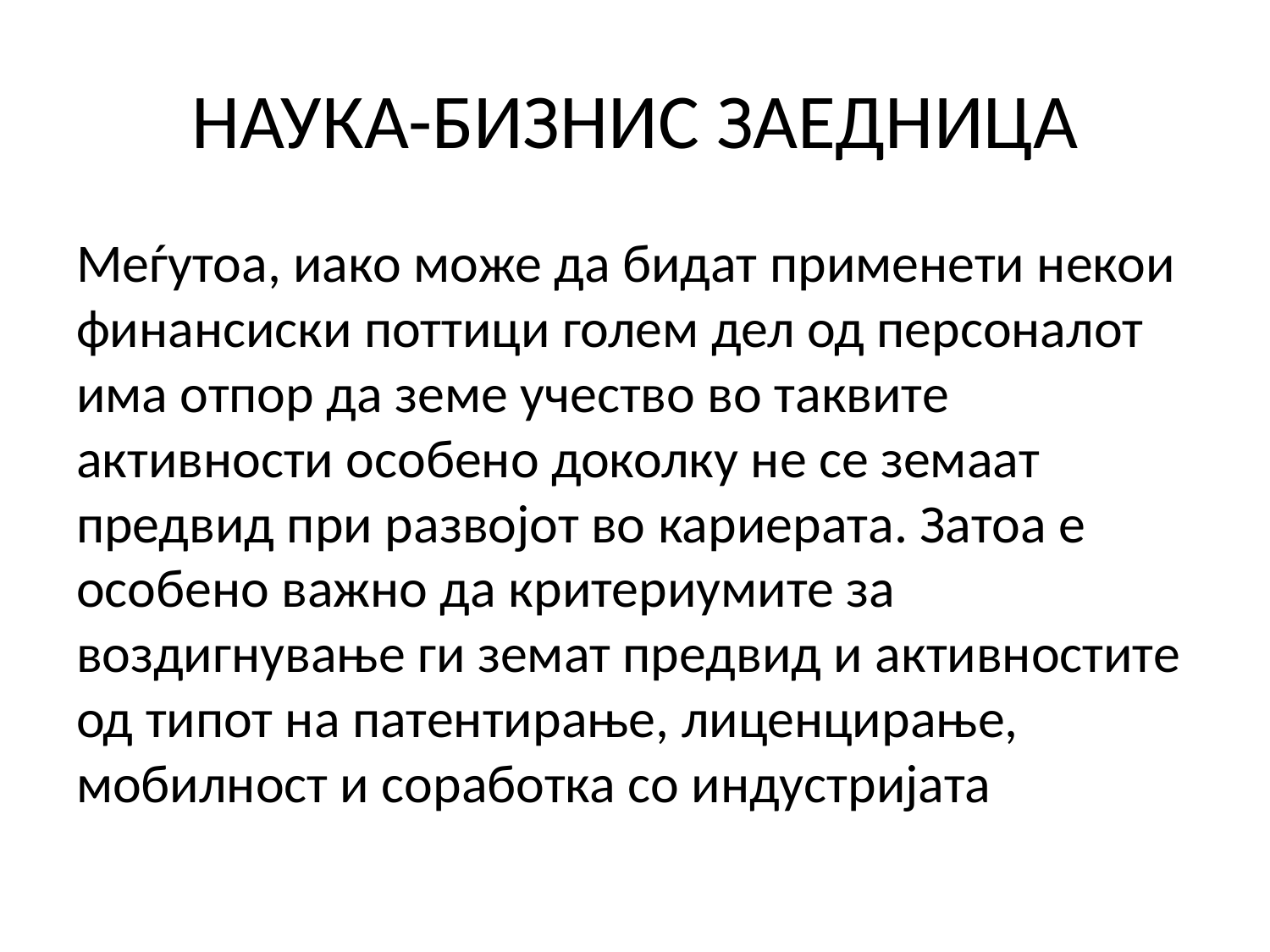

# НАУКА-БИЗНИС ЗАЕДНИЦА
Меѓутоа, иако може да бидат применети некои финансиски поттици голем дел од персоналот има отпор да земе учество во таквите активности особено доколку не се земаат предвид при развојот во кариерата. Затоа е особено важно да критериумите за воздигнување ги земат предвид и активностите од типот на патентирање, лиценцирање, мобилност и соработка со индустријата